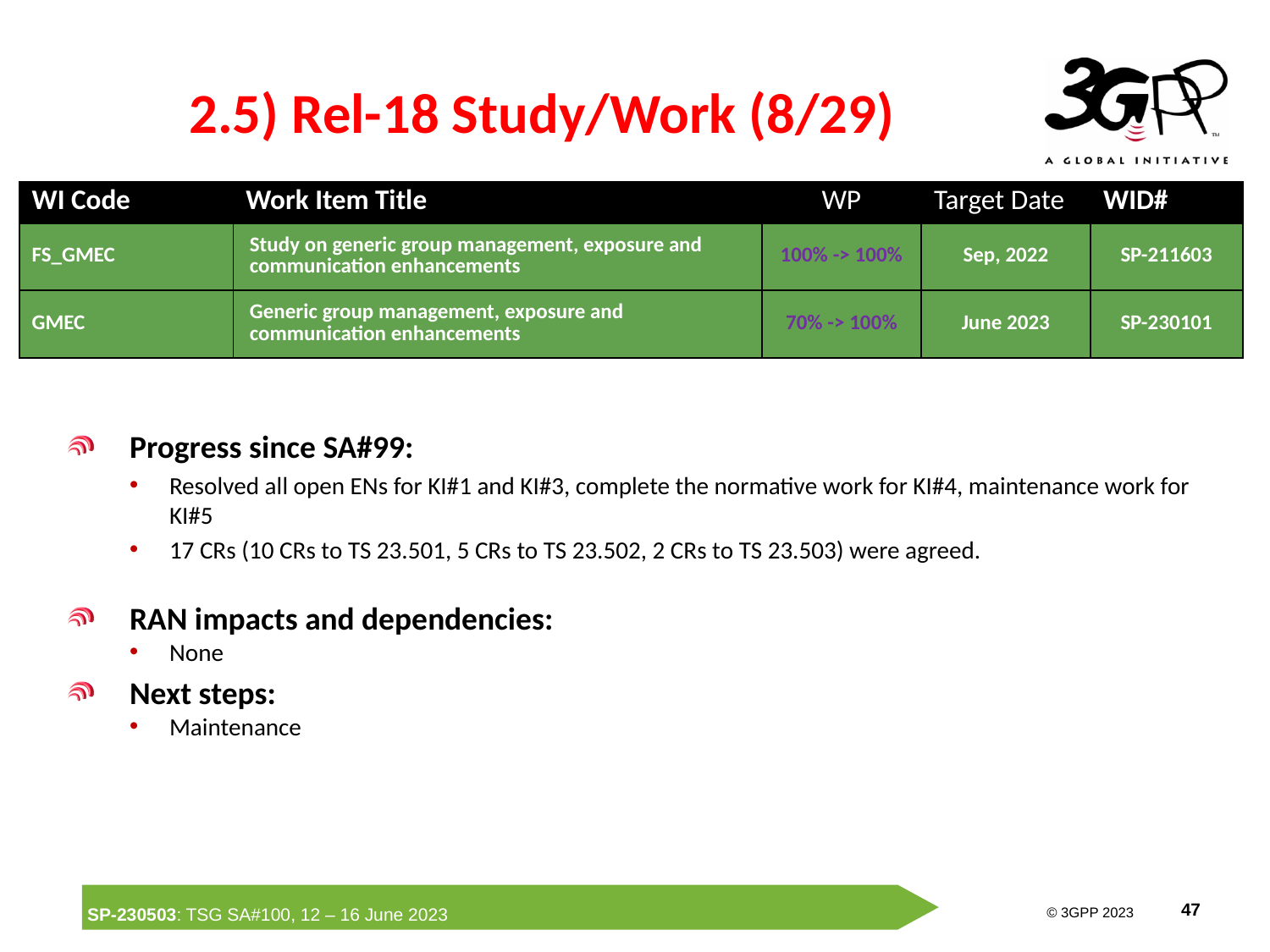

# 2.5) Rel-18 Study/Work (8/29)
| WI Code | Work Item Title | WP | Target Date | WID# |
| --- | --- | --- | --- | --- |
| FS\_GMEC | Study on generic group management, exposure and communication enhancements | 100% -> 100% | Sep, 2022 | SP-211603 |
| GMEC | Generic group management, exposure and communication enhancements | 70% -> 100% | June 2023 | SP-230101 |
Progress since SA#99:
Resolved all open ENs for KI#1 and KI#3, complete the normative work for KI#4, maintenance work for KI#5
17 CRs (10 CRs to TS 23.501, 5 CRs to TS 23.502, 2 CRs to TS 23.503) were agreed.

RAN impacts and dependencies:
None
Next steps:
Maintenance